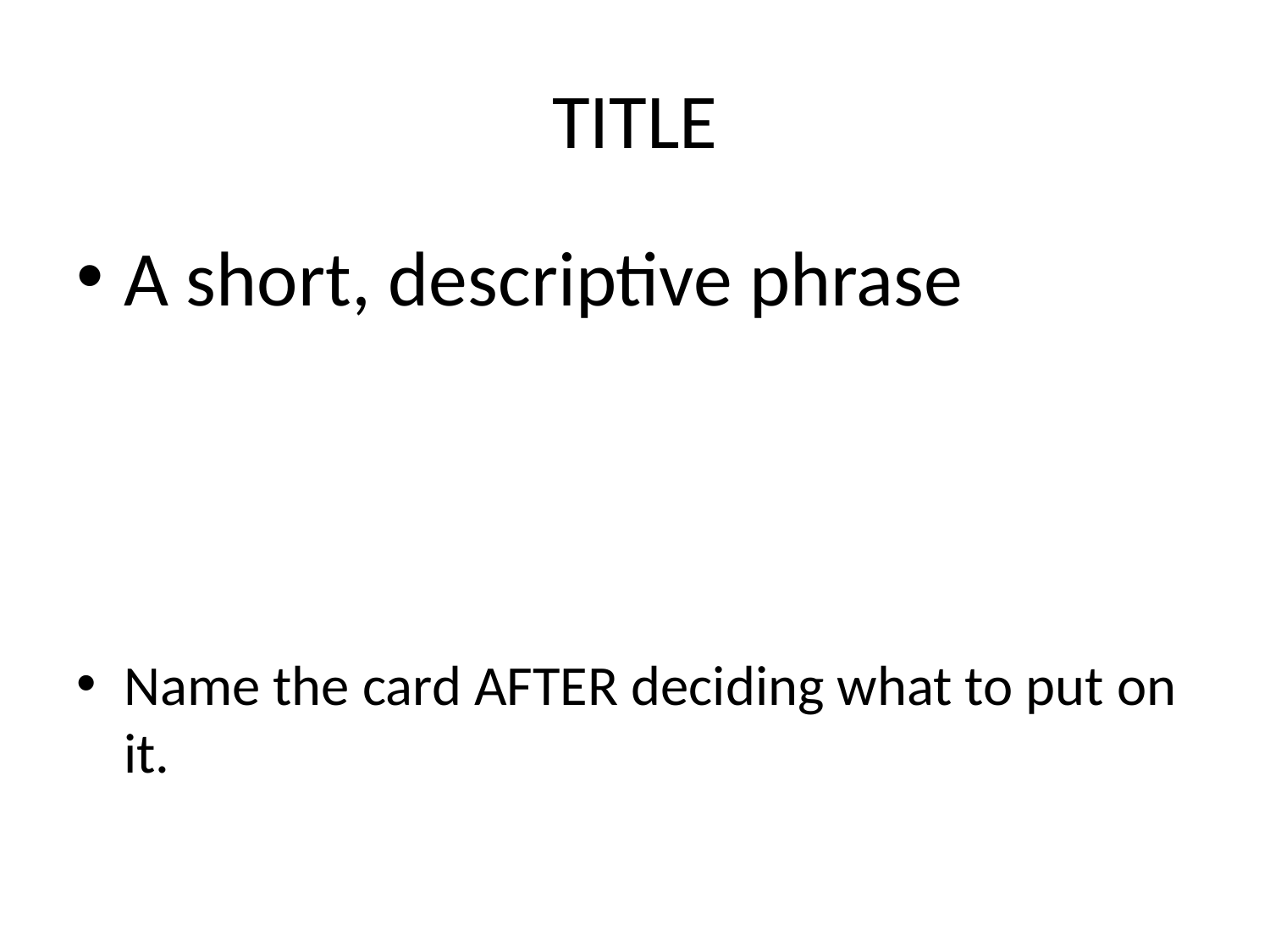

# TITLE
A short, descriptive phrase

Name the card AFTER deciding what to put on it.